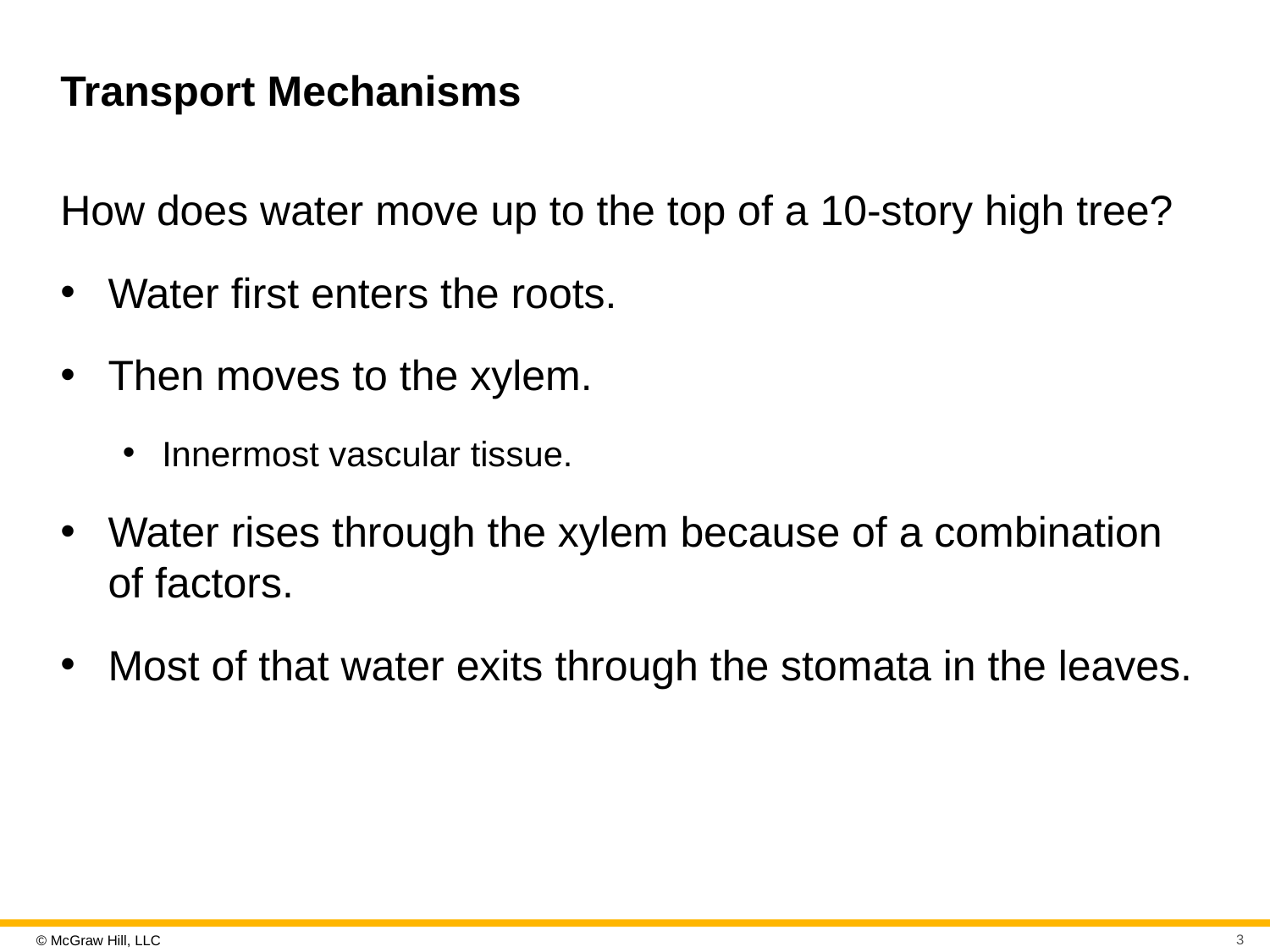

# Transport Mechanisms
How does water move up to the top of a 10-story high tree?
Water first enters the roots.
Then moves to the xylem.
Innermost vascular tissue.
Water rises through the xylem because of a combination of factors.
Most of that water exits through the stomata in the leaves.
3